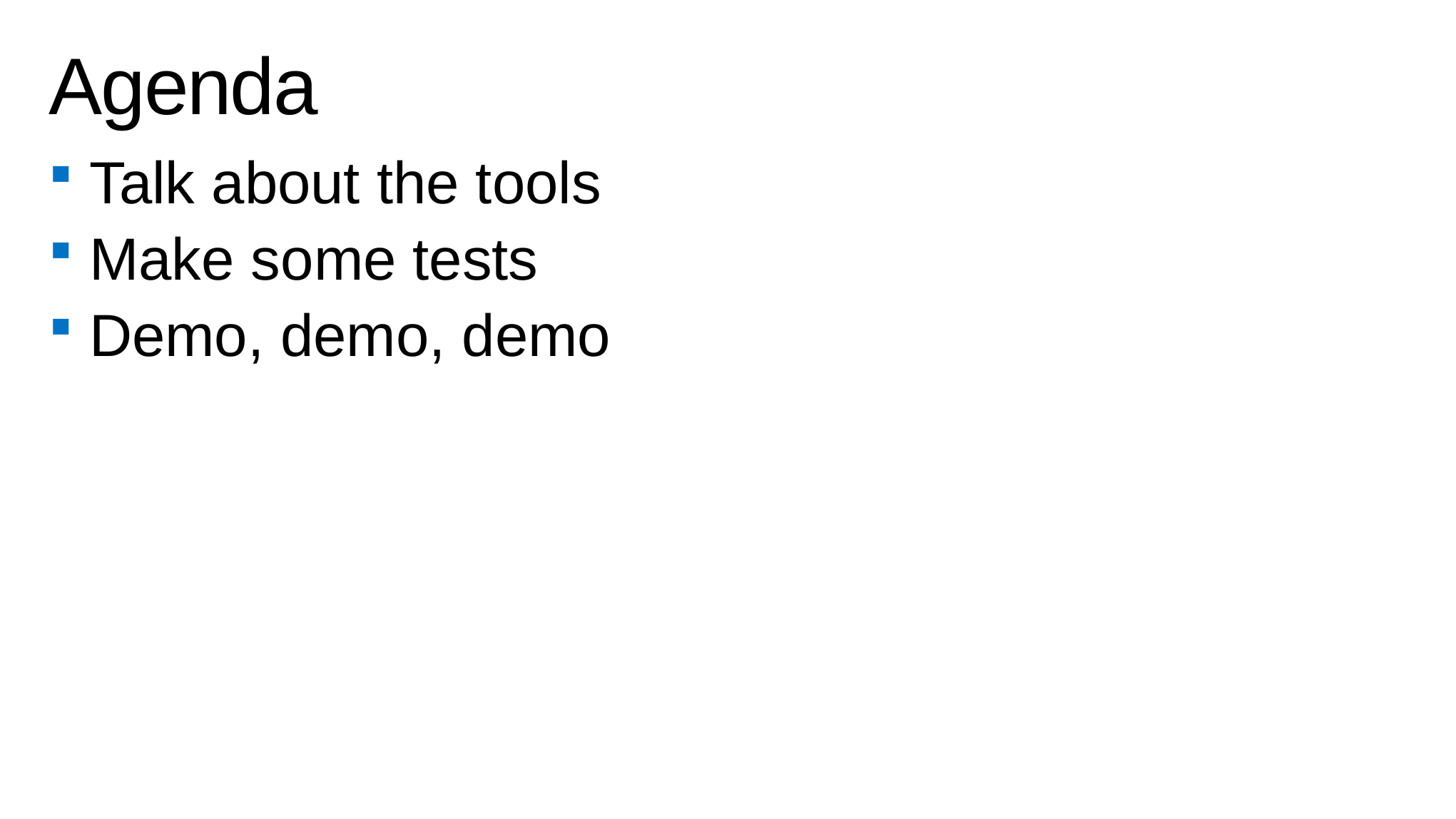

# Agenda
Talk about the tools
Make some tests
Demo, demo, demo